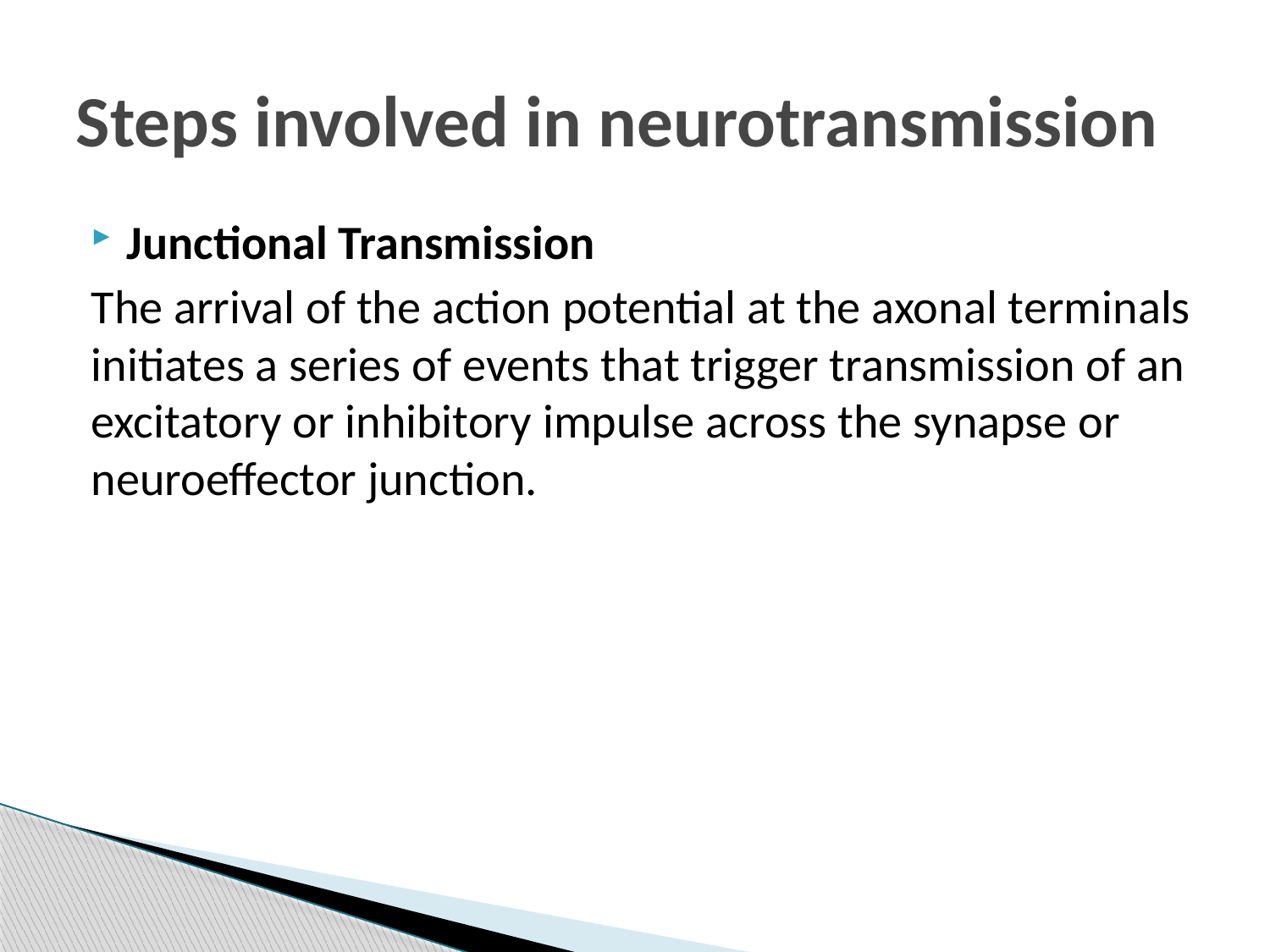

# Steps involved in neurotransmission
Junctional Transmission
The arrival of the action potential at the axonal terminals initiates a series of events that trigger transmission of an excitatory or inhibitory impulse across the synapse or neuroeffector junction.